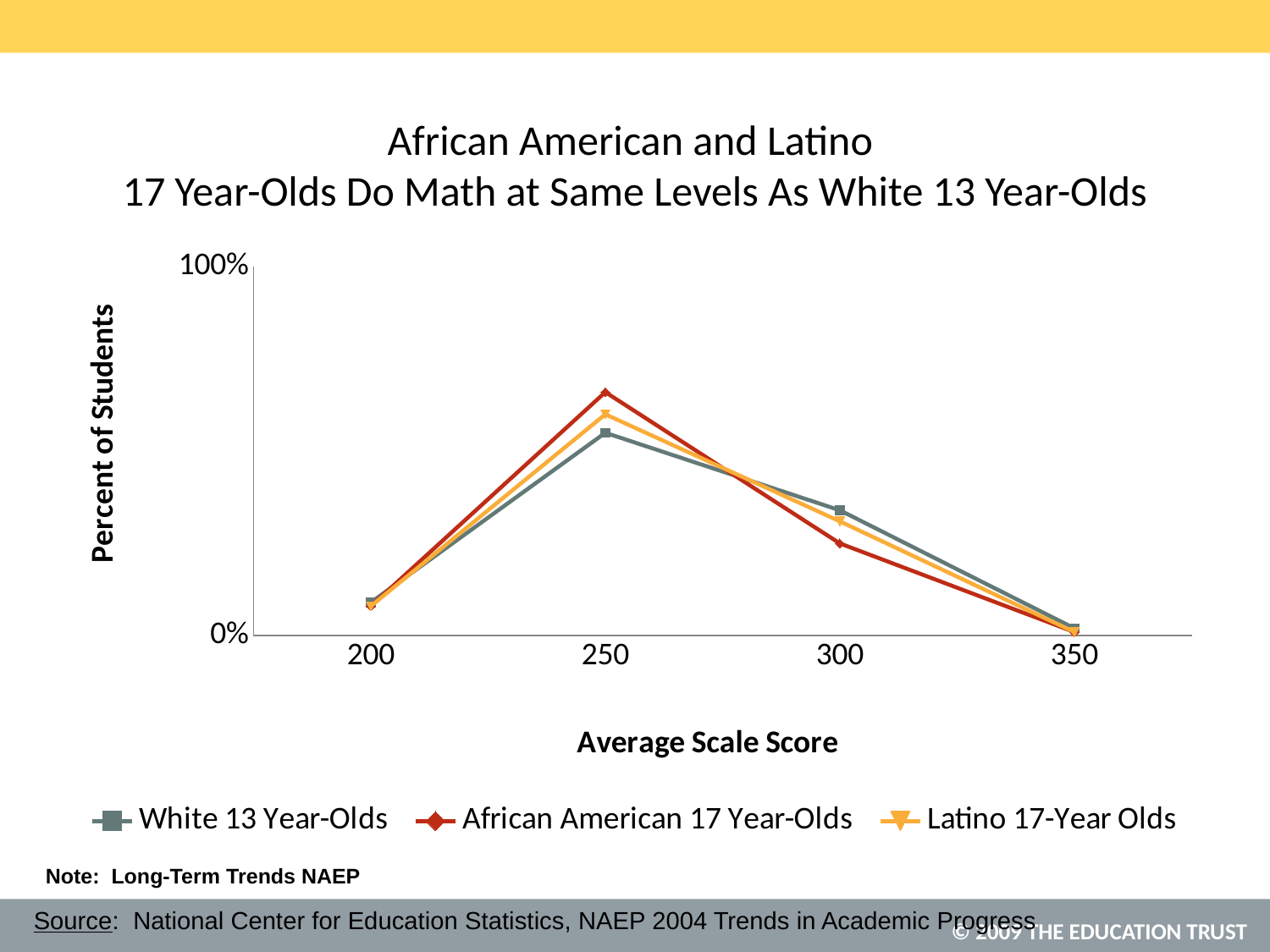

# African American and Latino 17 Year-Olds Do Math at Same Levels As White 13 Year-Olds

### Chart

| Category | White 13 Year-Olds | African American 17 Year-Olds | Latino 17-Year Olds |
|---|---|---|---|
| 200 | 0.09000000000000002 | 0.08000000000000004 | 0.08000000000000004 |
| 250 | 0.55 | 0.6600000000000041 | 0.6000000000000006 |
| 300 | 0.34 | 0.25 | 0.3100000000000016 |
| 350 | 0.02000000000000001 | 0.010000000000000005 | 0.010000000000000005 |
Note:  Long-Term Trends NAEP
Source:  National Center for Education Statistics, NAEP 2004 Trends in Academic Progress